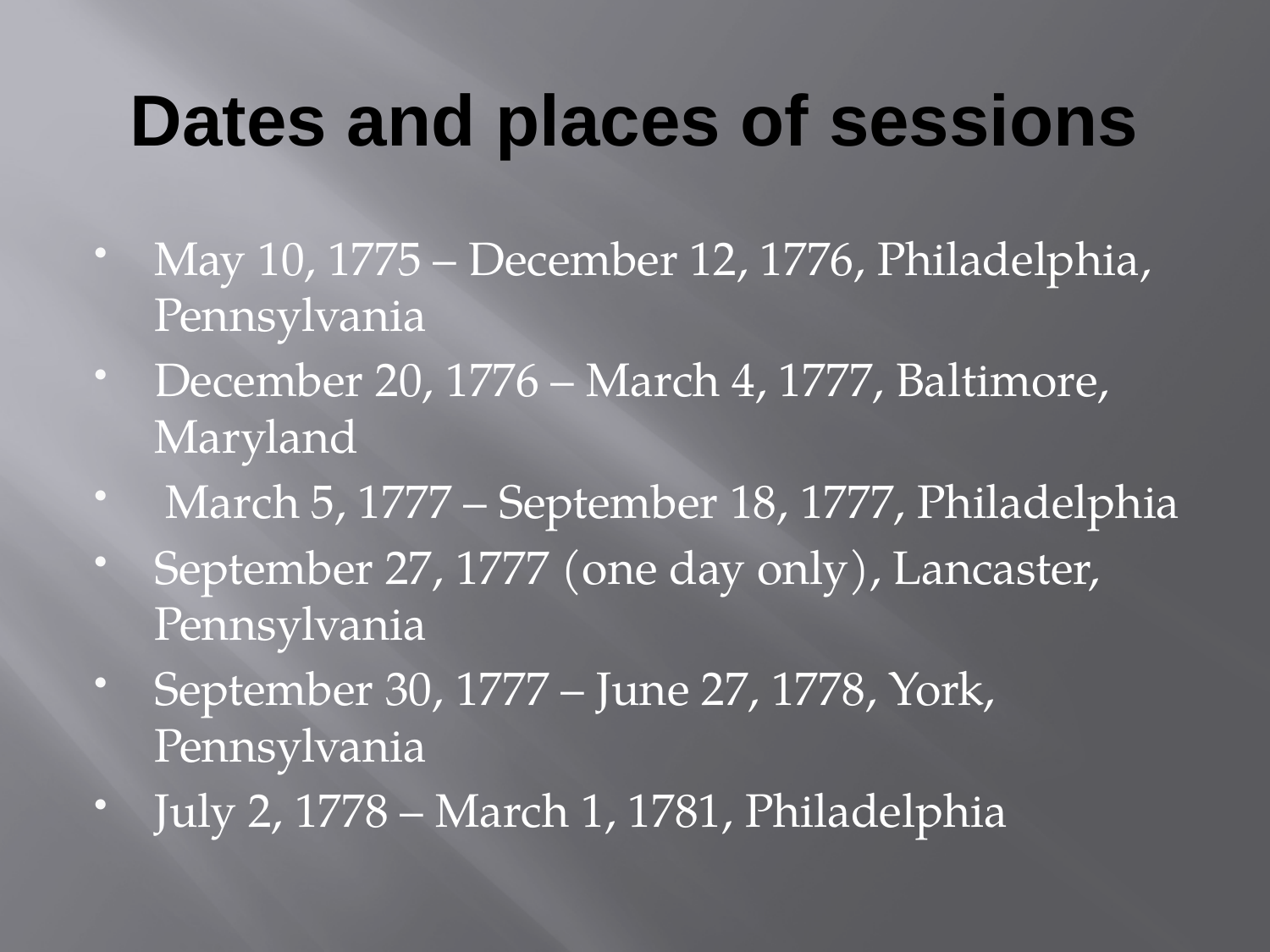

# Dates and places of sessions
May 10, 1775 – December 12, 1776, Philadelphia, Pennsylvania
December 20, 1776 – March 4, 1777, Baltimore, Maryland
 March 5, 1777 – September 18, 1777, Philadelphia
September 27, 1777 (one day only), Lancaster, Pennsylvania
September 30, 1777 – June 27, 1778, York, Pennsylvania
July 2, 1778 – March 1, 1781, Philadelphia